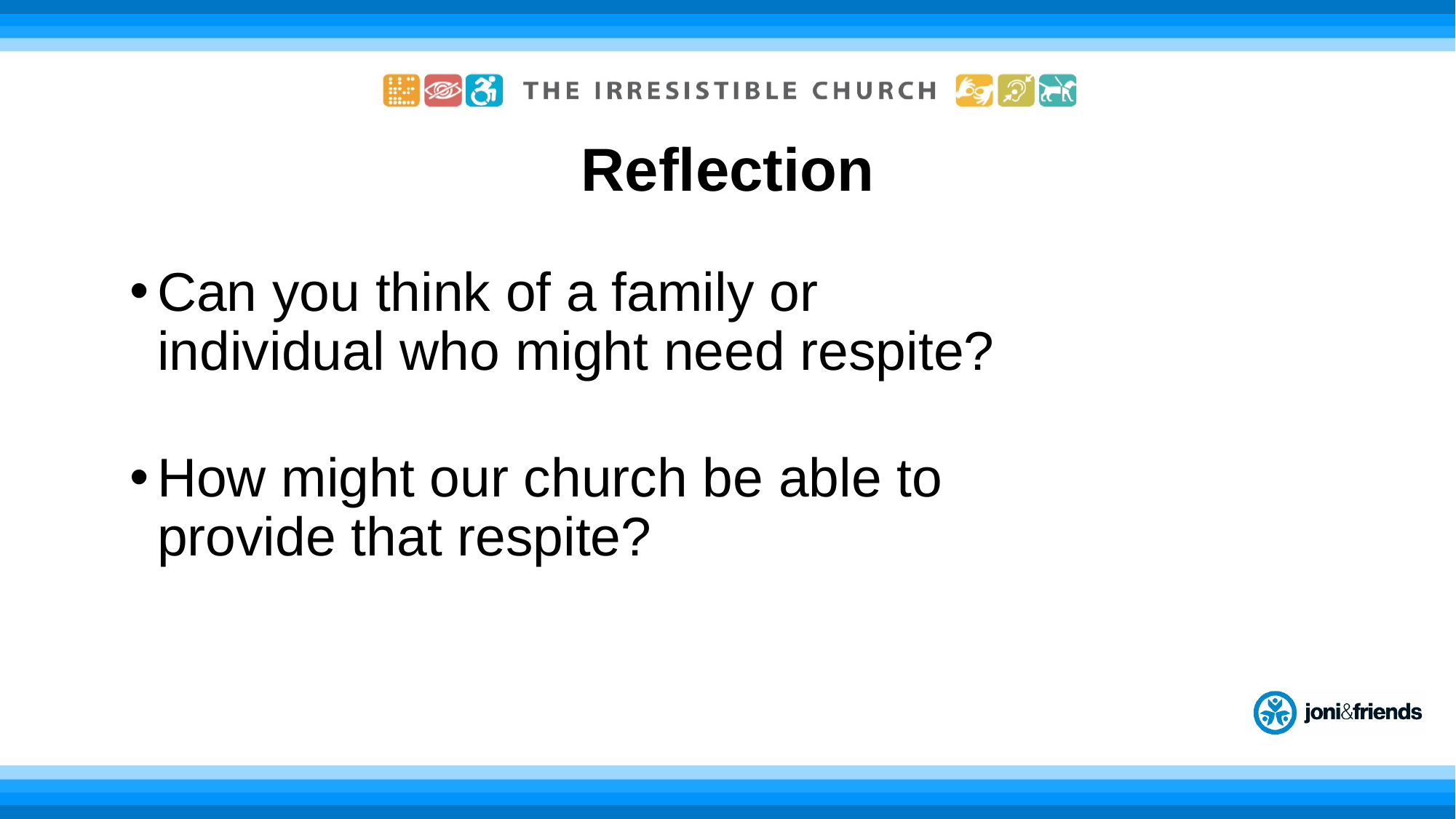

Reflection
Can you think of a family or individual who might need respite?

How might our church be able to provide that respite?